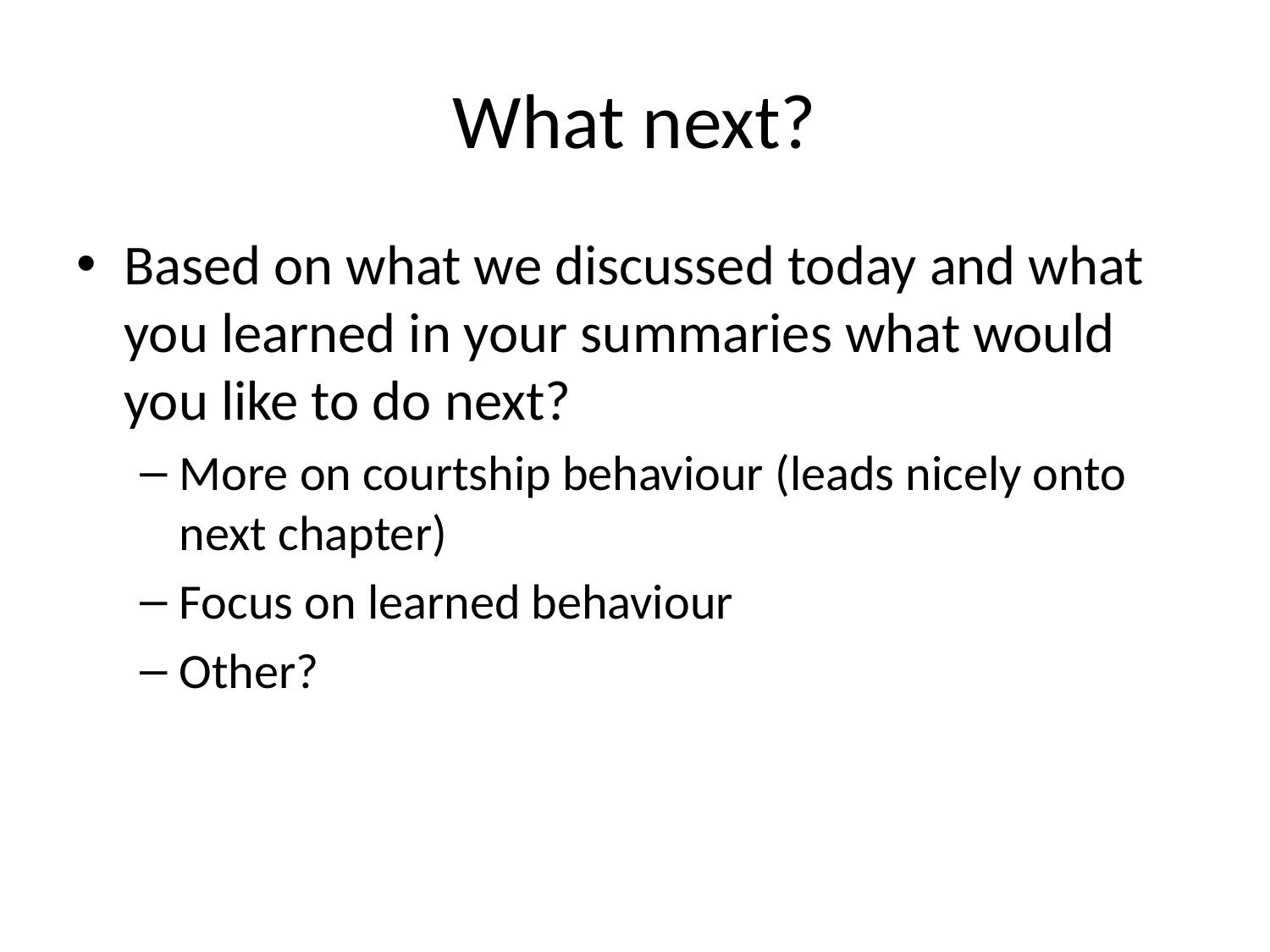

# What next?
Based on what we discussed today and what you learned in your summaries what would you like to do next?
More on courtship behaviour (leads nicely onto next chapter)
Focus on learned behaviour
Other?